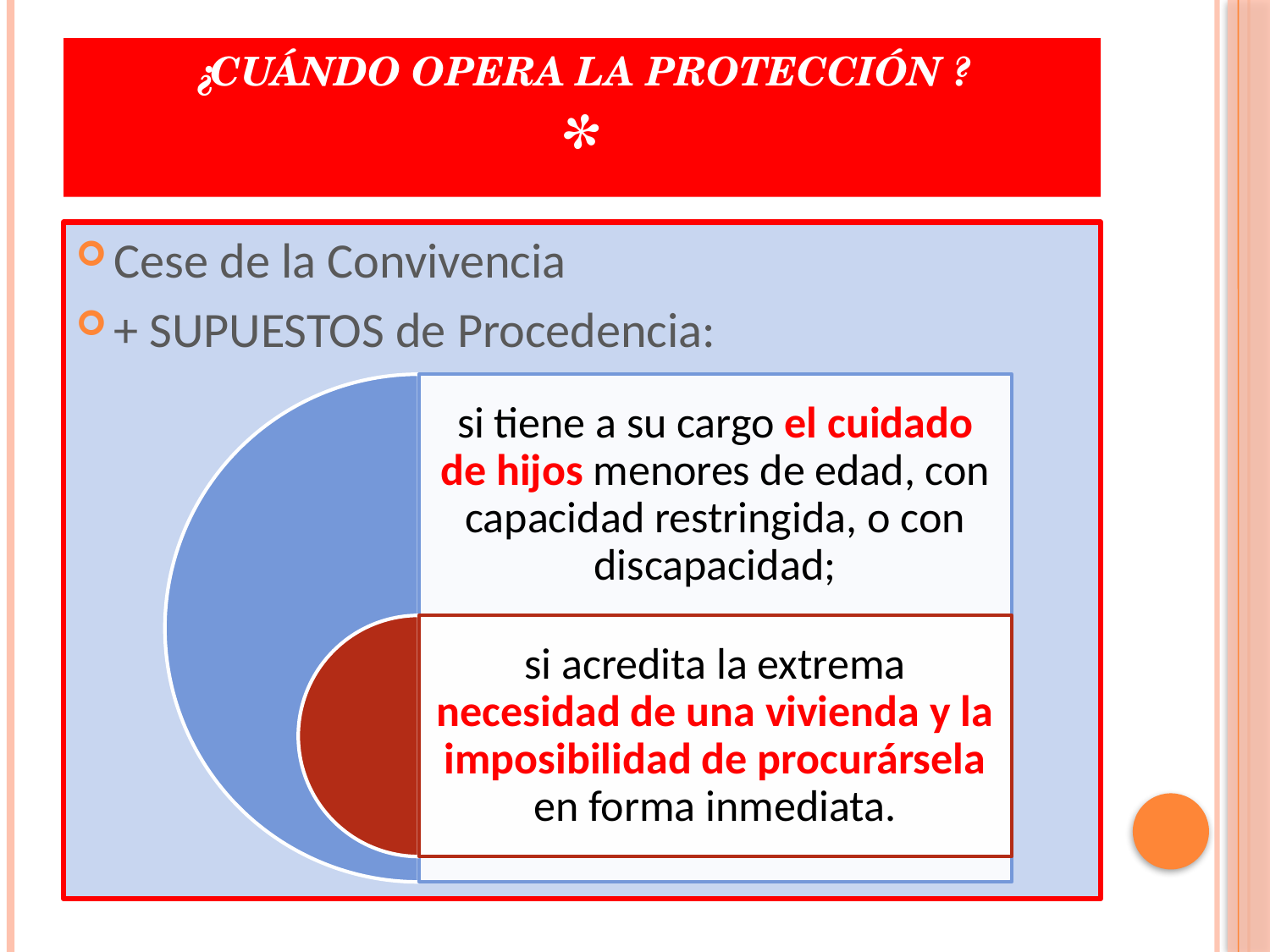

# ¿Cuándo opera la protección ? *
Cese de la Convivencia
+ SUPUESTOS de Procedencia:
si tiene a su cargo el cuidado de hijos menores de edad, con capacidad restringida, o con discapacidad;
si acredita la extrema necesidad de una vivienda y la imposibilidad de procurársela en forma inmediata.